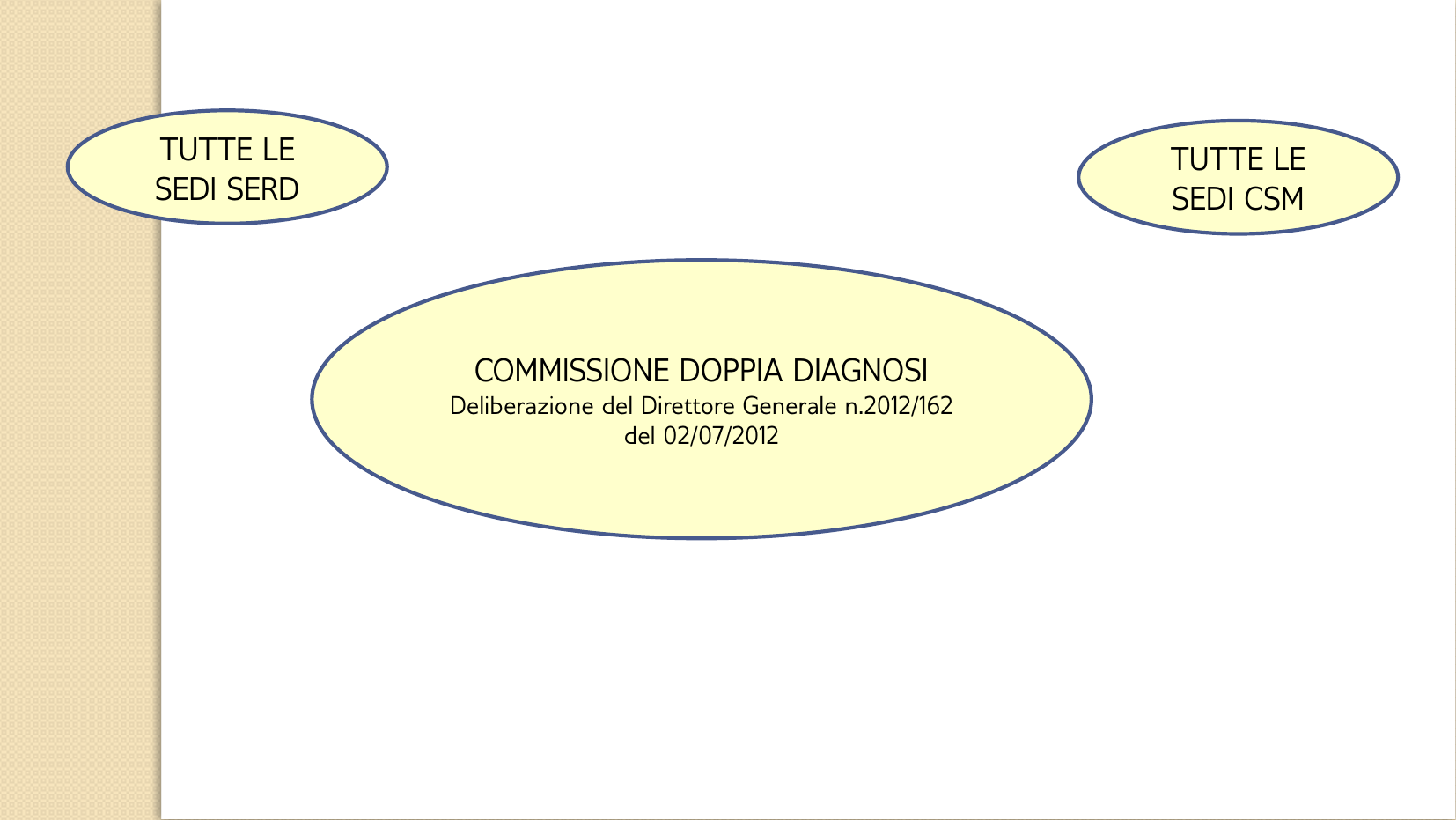

TUTTE LE SEDI SERD
TUTTE LE SEDI CSM
COMMISSIONE DOPPIA DIAGNOSI
Deliberazione del Direttore Generale n.2012/162 del 02/07/2012